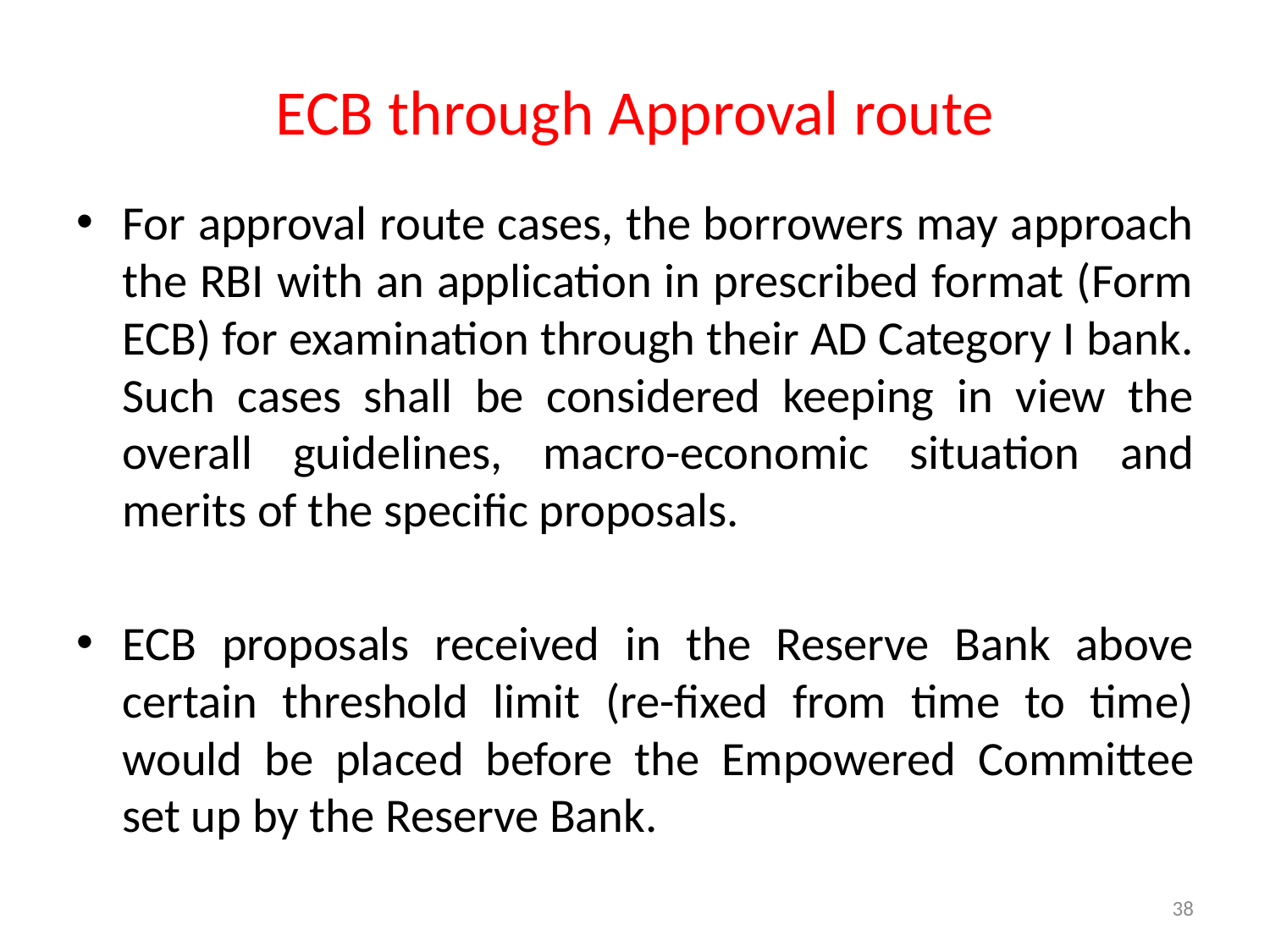

# ECB through Approval route
For approval route cases, the borrowers may approach the RBI with an application in prescribed format (Form ECB) for examination through their AD Category I bank. Such cases shall be considered keeping in view the overall guidelines, macro-economic situation and merits of the specific proposals.

ECB proposals received in the Reserve Bank above certain threshold limit (re-fixed from time to time) would be placed before the Empowered Committee set up by the Reserve Bank.
38